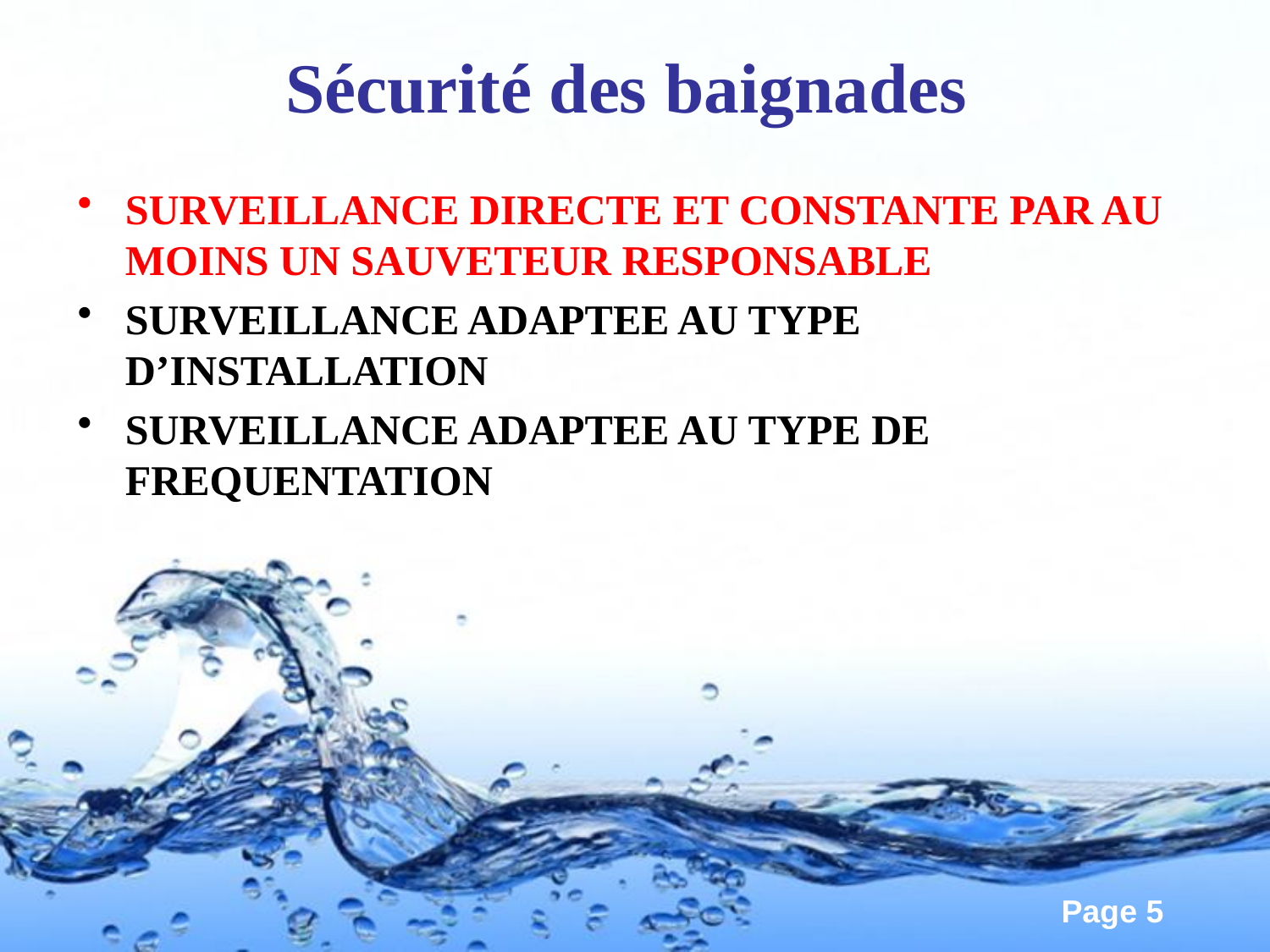

# Sécurité des baignades
SURVEILLANCE DIRECTE ET CONSTANTE PAR AU MOINS UN SAUVETEUR RESPONSABLE
SURVEILLANCE ADAPTEE AU TYPE D’INSTALLATION
SURVEILLANCE ADAPTEE AU TYPE DE FREQUENTATION